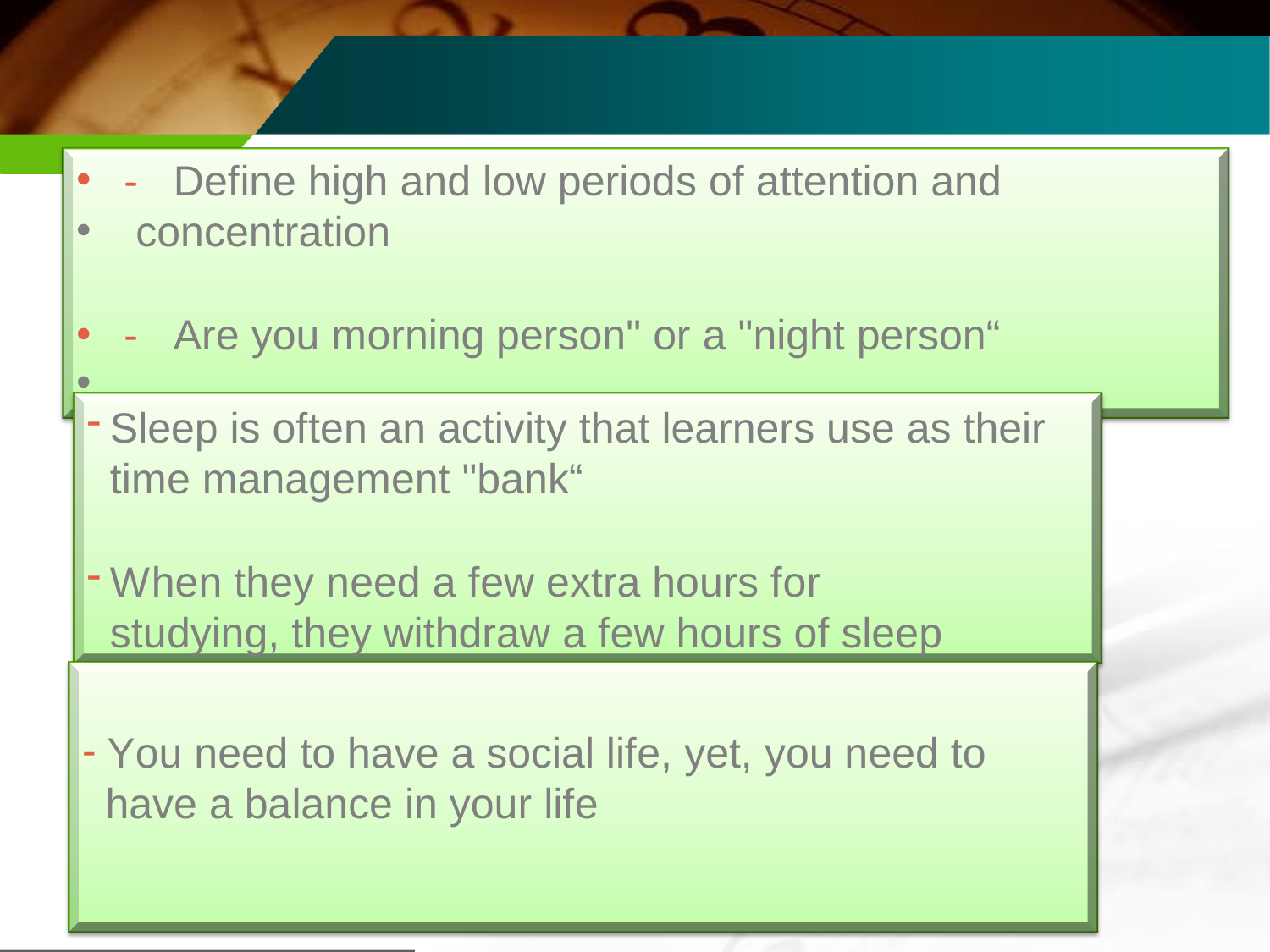

-	Define high and low periods of attention and
concentration

-	Are you morning person" or a "night person“
•
Sleep is often an activity that learners use as their
time management "bank“

When they need a few extra hours for studying, they withdraw a few hours of sleep

You need to have a social life, yet, you need to
have a balance in your life